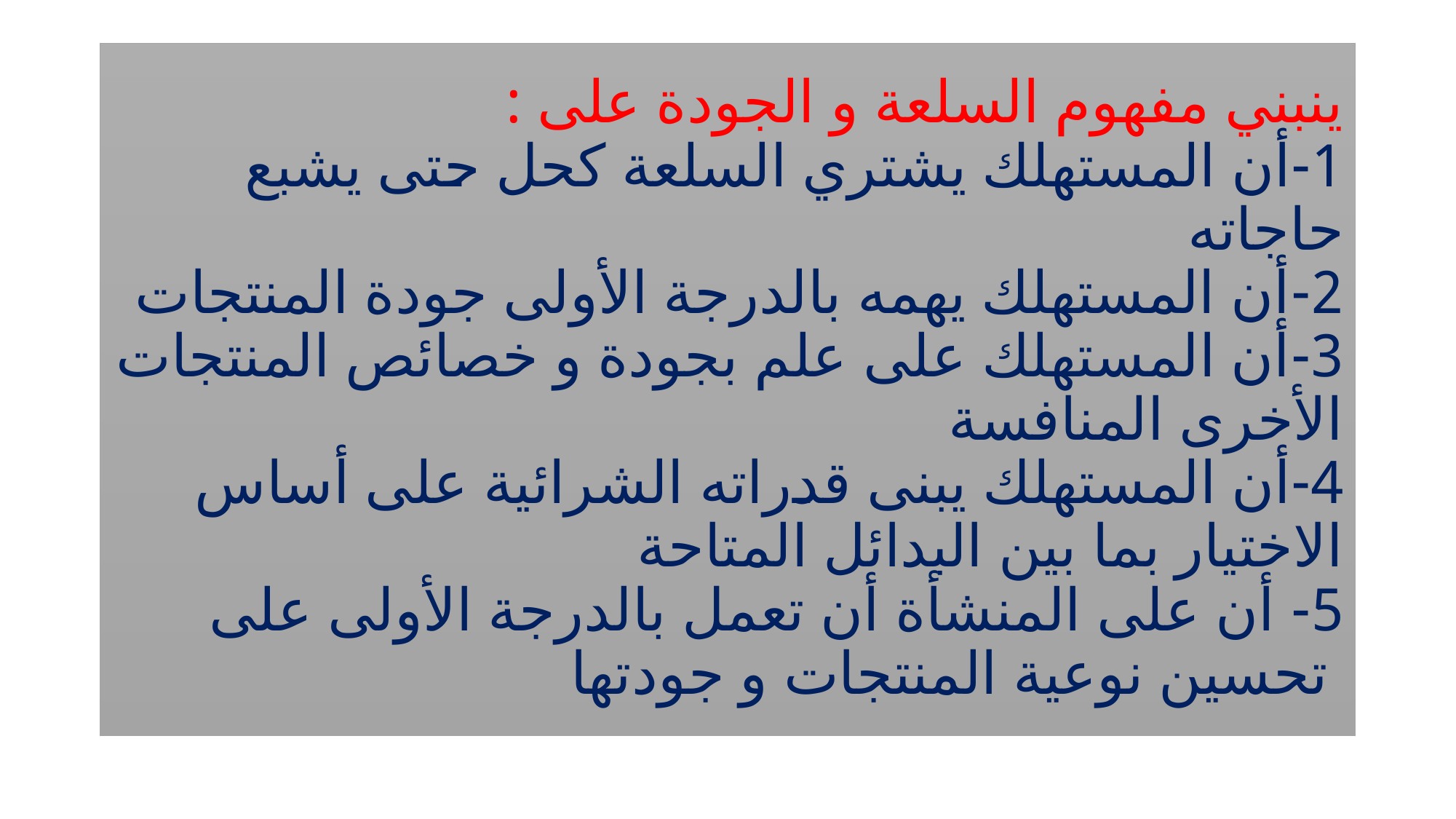

# ينبني مفهوم السلعة و الجودة على : 1-أن المستهلك يشتري السلعة كحل حتى يشبع حاجاته 2-أن المستهلك يهمه بالدرجة الأولى جودة المنتجات 3-أن المستهلك على علم بجودة و خصائص المنتجات الأخرى المنافسة 4-أن المستهلك يبنى قدراته الشرائية على أساس الاختيار بما بين البدائل المتاحة 5- أن على المنشأة أن تعمل بالدرجة الأولى على تحسين نوعية المنتجات و جودتها